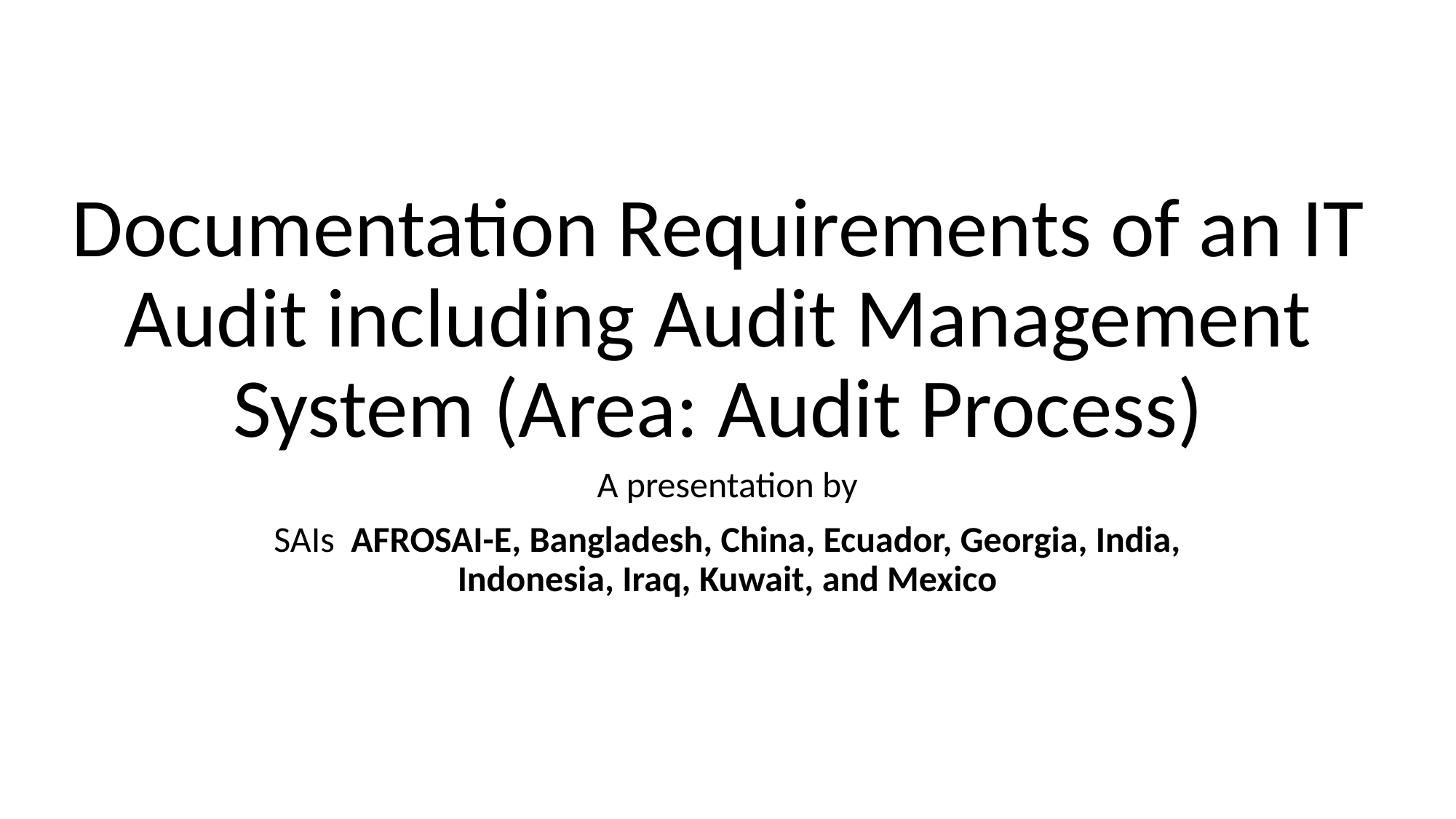

# Documentation Requirements of an IT Audit including Audit Management System (Area: Audit Process)
A presentation by
SAIs  AFROSAI-E, Bangladesh, China, Ecuador, Georgia, India, Indonesia, Iraq, Kuwait, and Mexico